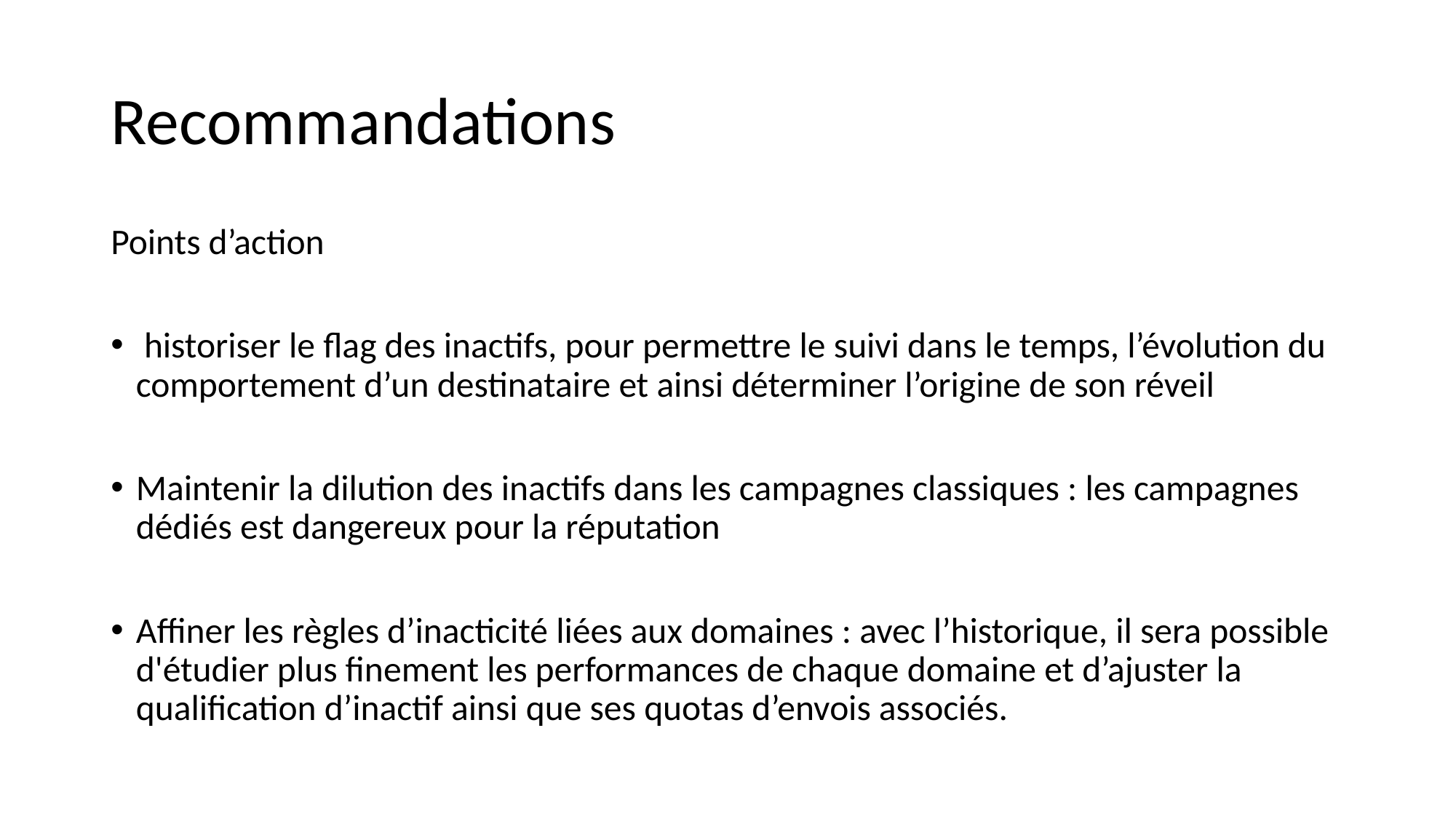

# Recommandations
Points d’action

 historiser le flag des inactifs, pour permettre le suivi dans le temps, l’évolution du comportement d’un destinataire et ainsi déterminer l’origine de son réveil

Maintenir la dilution des inactifs dans les campagnes classiques : les campagnes dédiés est dangereux pour la réputation

Affiner les règles d’inacticité liées aux domaines : avec l’historique, il sera possible d'étudier plus finement les performances de chaque domaine et d’ajuster la qualification d’inactif ainsi que ses quotas d’envois associés.